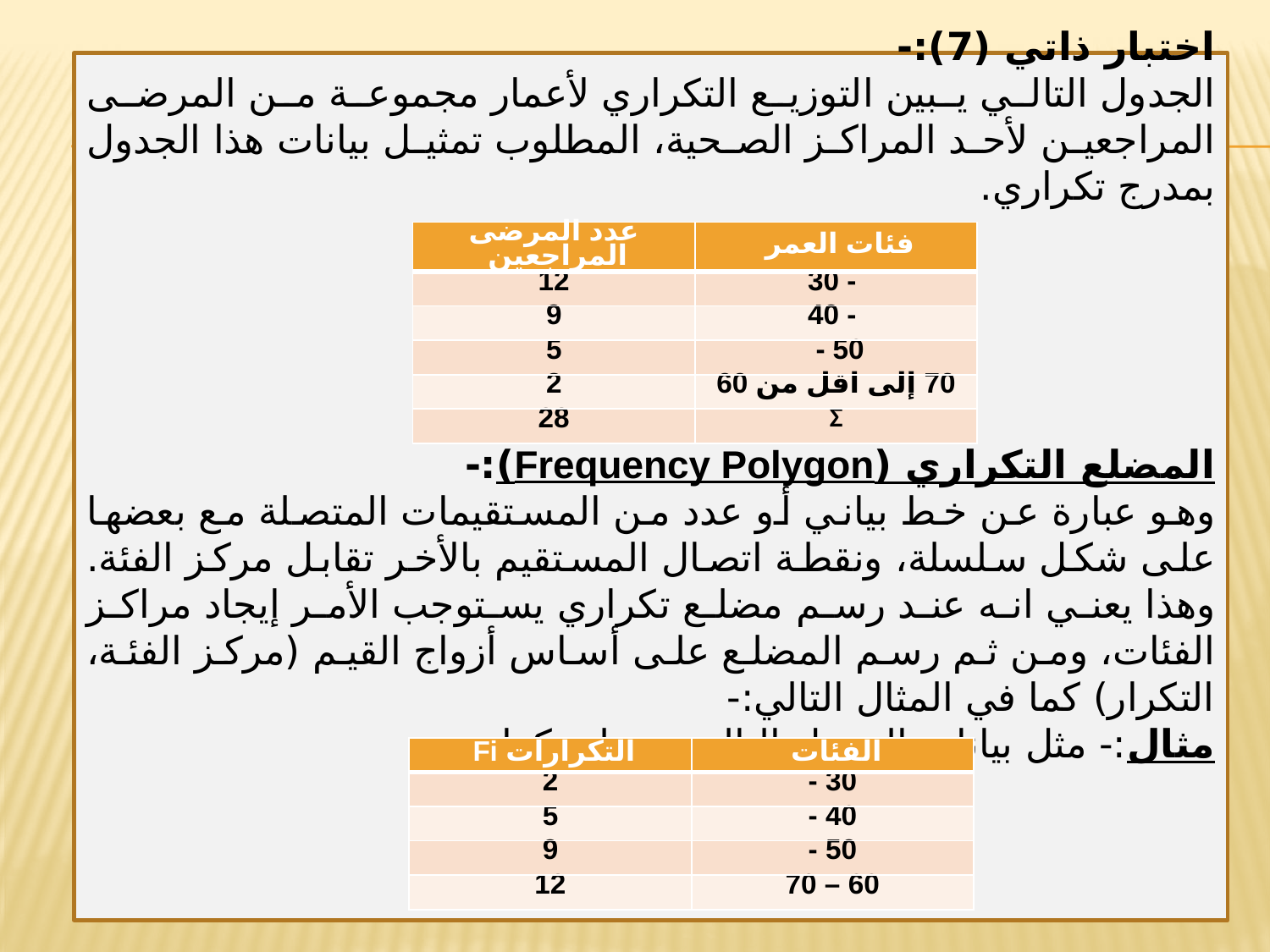

اختبار ذاتي (7):-
الجدول التالي يبين التوزيع التكراري لأعمار مجموعة من المرضى المراجعين لأحد المراكز الصحية، المطلوب تمثيل بيانات هذا الجدول بمدرج تكراري.

المضلع التكراري (Frequency Polygon):-
	وهو عبارة عن خط بياني أو عدد من المستقيمات المتصلة مع بعضها على شكل سلسلة، ونقطة اتصال المستقيم بالأخر تقابل مركز الفئة. وهذا يعني انه عند رسم مضلع تكراري يستوجب الأمر إيجاد مراكز الفئات، ومن ثم رسم المضلع على أساس أزواج القيم (مركز الفئة، التكرار) كما في المثال التالي:-
مثال:- مثل بيانات الجدول التالي بمضلع تكراري:-

| عدد المرضى المراجعين | فئات العمر |
| --- | --- |
| 12 | 30 - |
| 9 | 40 - |
| 5 | 50 - |
| 2 | 70 إلى اقل من 60 |
| 28 | Σ |
| التكرارات Fi | الفئات |
| --- | --- |
| 2 | 30 - |
| 5 | 40 - |
| 9 | 50 - |
| 12 | 60 – 70 |